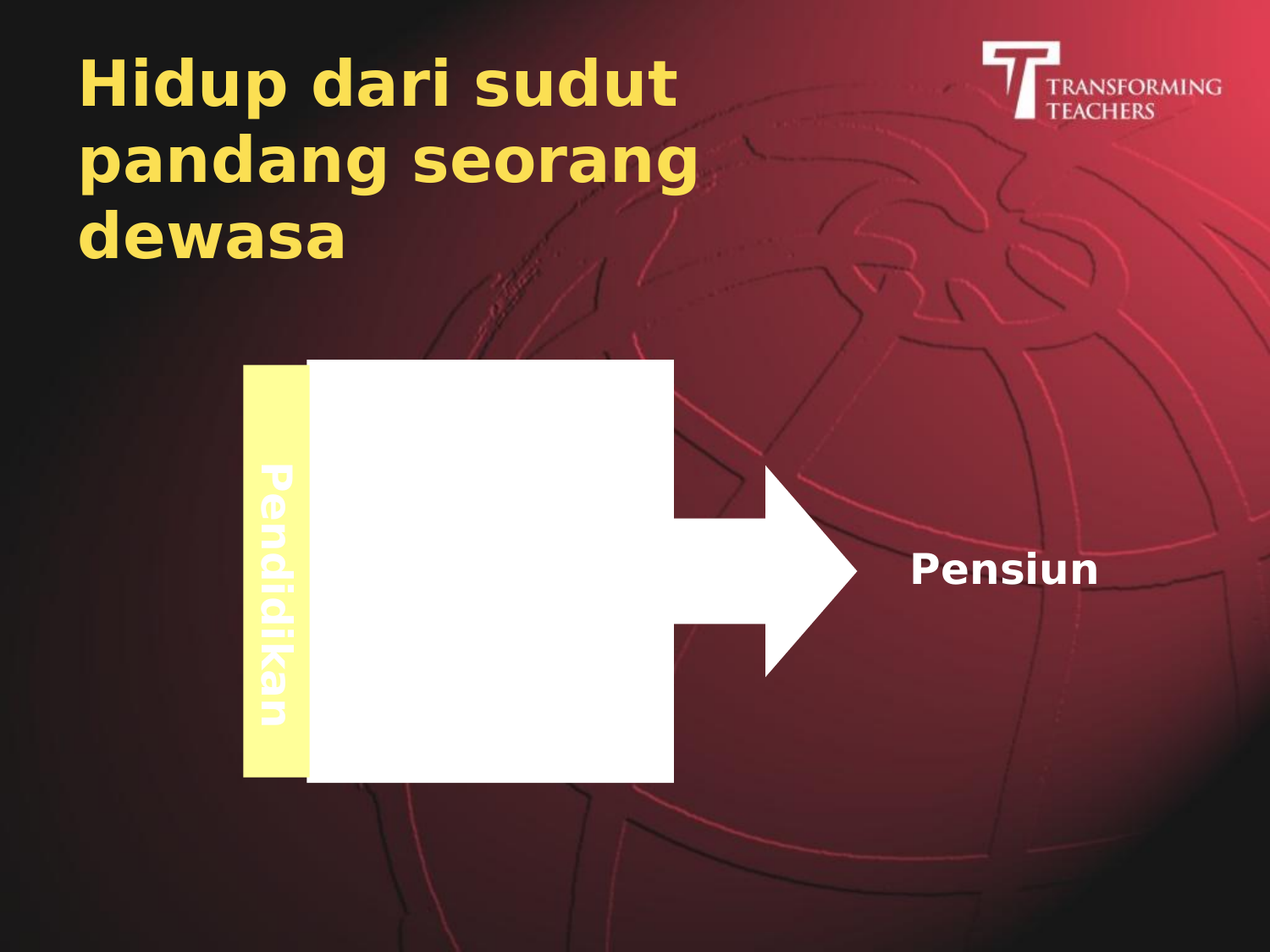

# Hidup dari sudut pandang seorang dewasa

Pendidikan
Karir
Pensiun